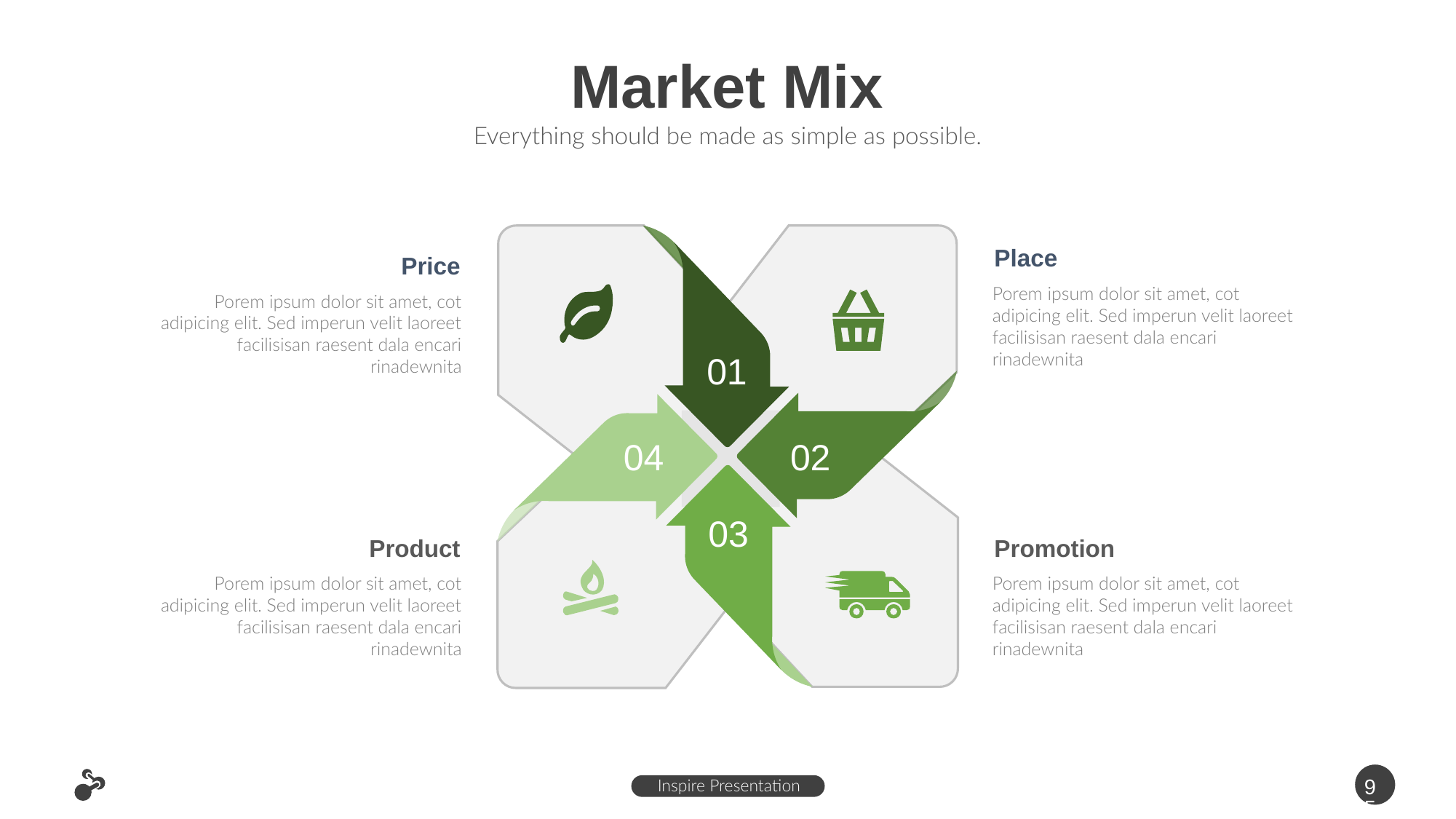

Market Mix
Everything should be made as simple as possible.

01

02
04

03

Place
Porem ipsum dolor sit amet, cot adipicing elit. Sed imperun velit laoreet facilisisan raesent dala encari rinadewnita
Price
Porem ipsum dolor sit amet, cot adipicing elit. Sed imperun velit laoreet facilisisan raesent dala encari rinadewnita
Product
Porem ipsum dolor sit amet, cot adipicing elit. Sed imperun velit laoreet facilisisan raesent dala encari rinadewnita
Promotion
Porem ipsum dolor sit amet, cot adipicing elit. Sed imperun velit laoreet facilisisan raesent dala encari rinadewnita

95

Inspire Presentation